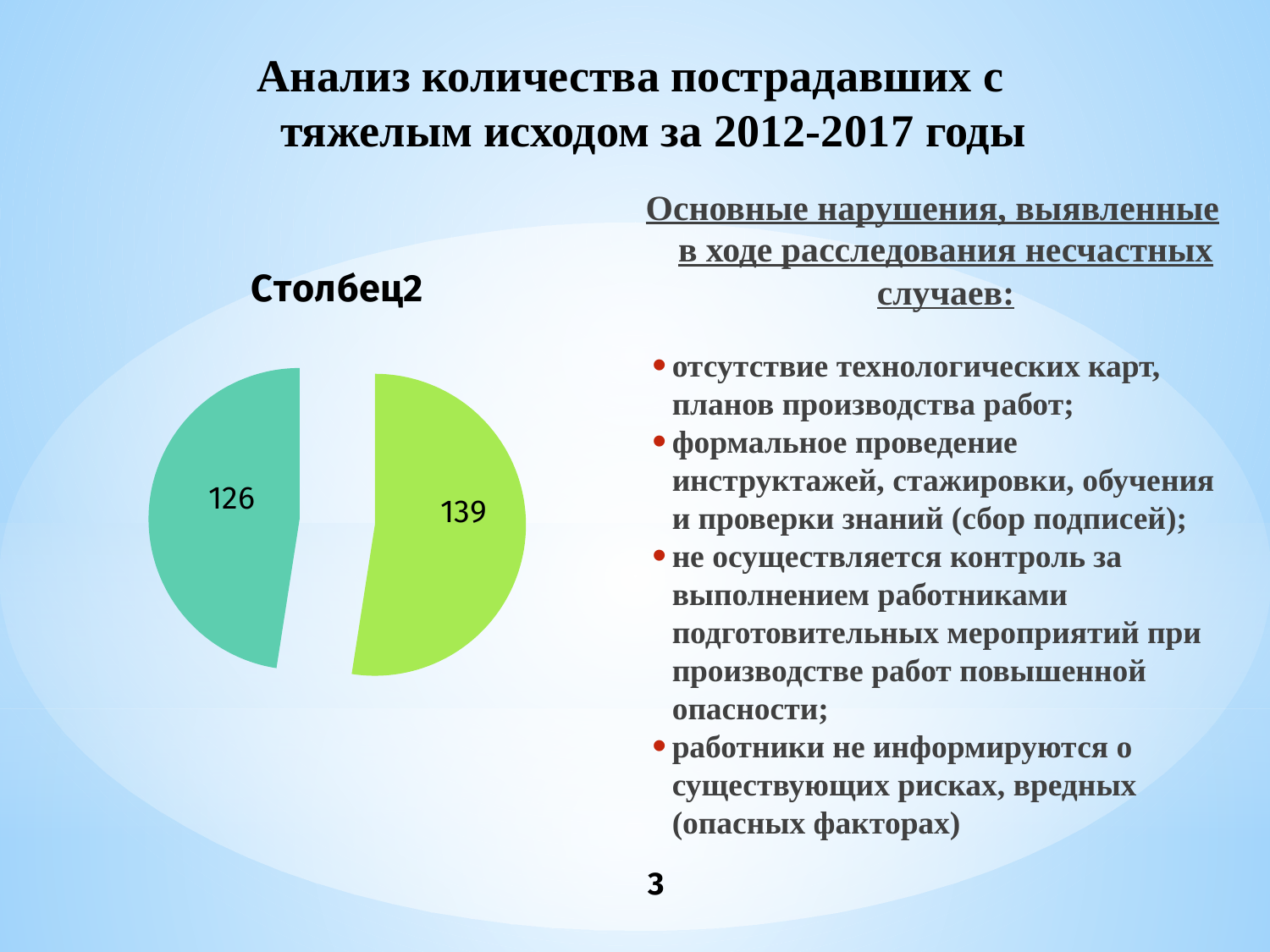

# Анализ количества пострадавших с тяжелым исходом за 2012-2017 годы
  Основные нарушения, выявленные в ходе расследования несчастных случаев:

отсутствие технологических карт, планов производства работ;
формальное проведение инструктажей, стажировки, обучения и проверки знаний (сбор подписей);
не осуществляется контроль за выполнением работниками подготовительных мероприятий при производстве работ повышенной опасности;
работники не информируются о существующих рисках, вредных (опасных факторах)

### Chart:

| Category | Столбец2 |
|---|---|
|  | None |
|  | None |
| 2016 | 139.0 |
| 2017 | 126.0 |
3